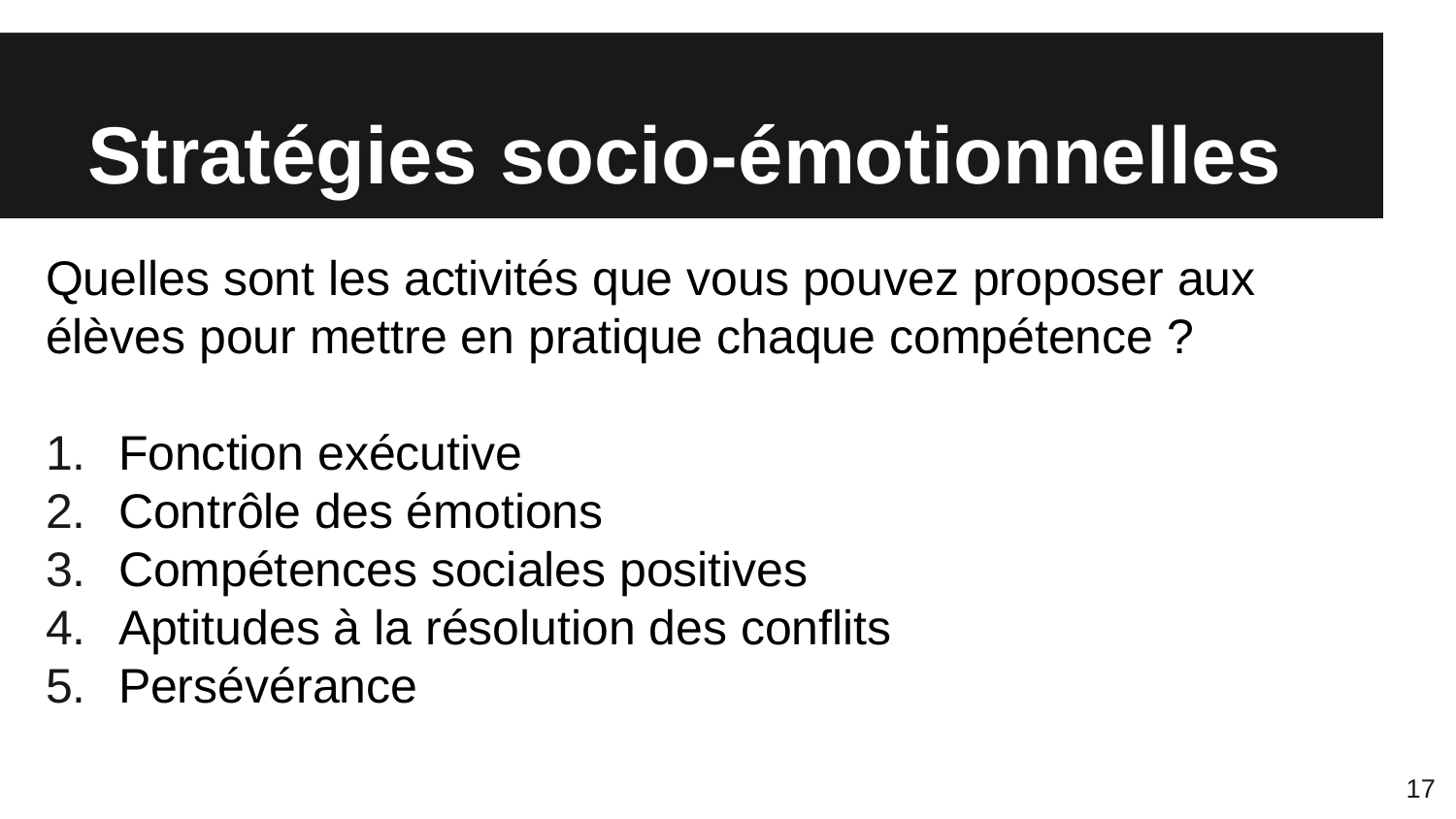

# Stratégies socio-émotionnelles
Quelles sont les activités que vous pouvez proposer aux élèves pour mettre en pratique chaque compétence ?

Fonction exécutive
Contrôle des émotions
Compétences sociales positives
Aptitudes à la résolution des conflits
Persévérance

17